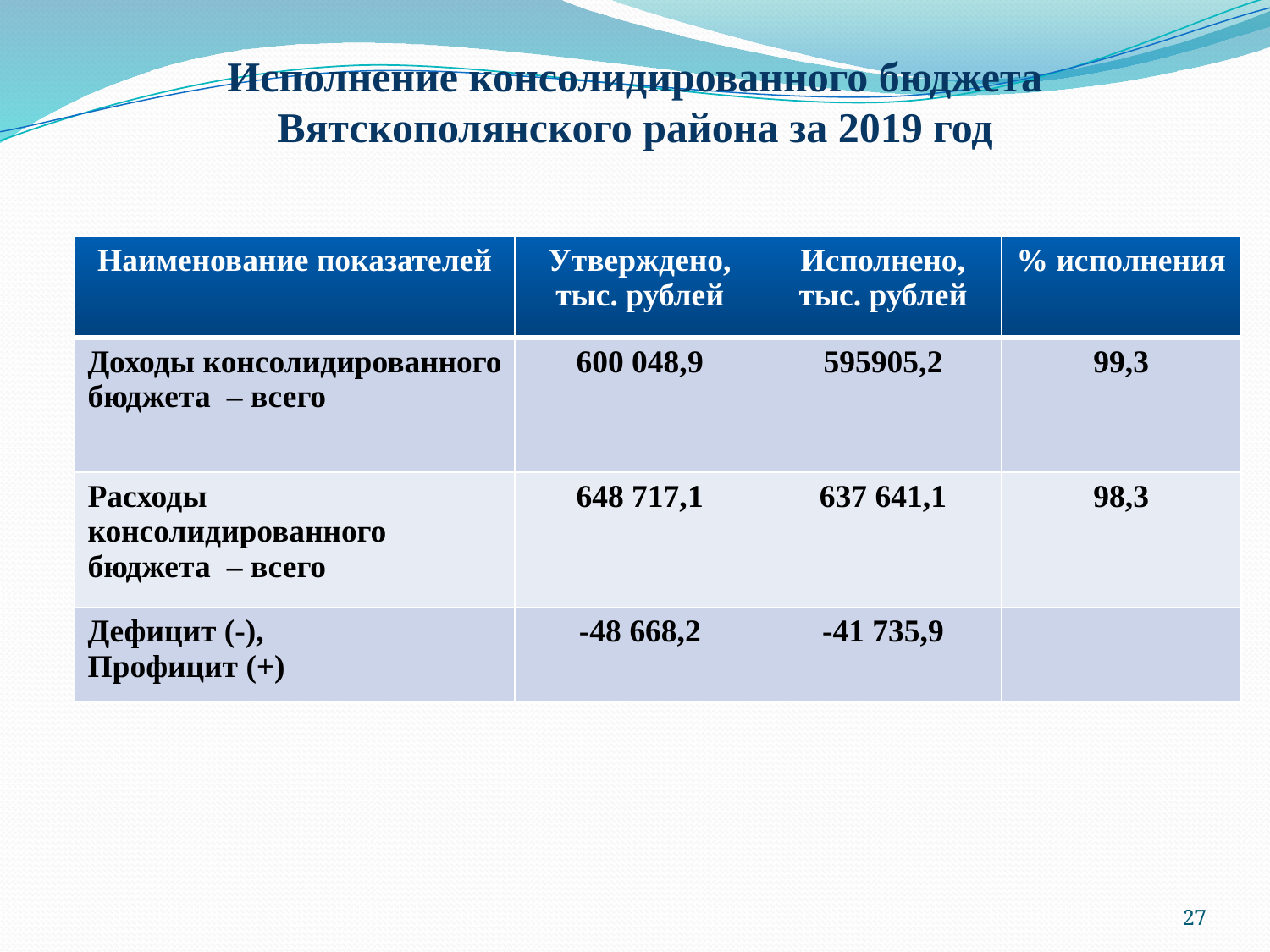

# Исполнение консолидированного бюджета Вятскополянского района за 2019 год
| Наименование показателей | Утверждено, тыс. рублей | Исполнено, тыс. рублей | % исполнения |
| --- | --- | --- | --- |
| Доходы консолидированного бюджета – всего | 600 048,9 | 595905,2 | 99,3 |
| Расходы консолидированного бюджета – всего | 648 717,1 | 637 641,1 | 98,3 |
| Дефицит (-), Профицит (+) | -48 668,2 | -41 735,9 |  |
27